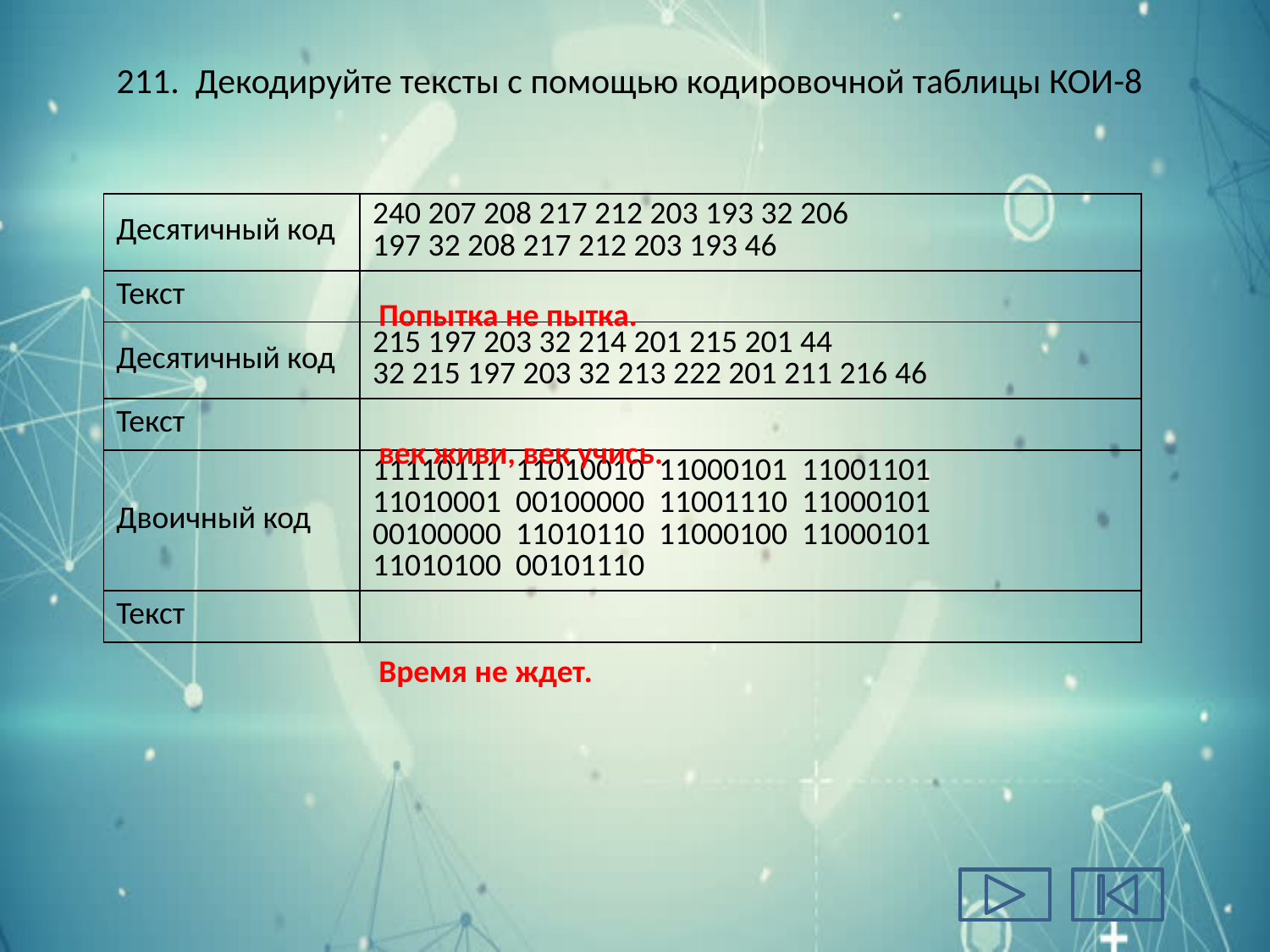

# 211.  Декодируйте тексты с помощью кодировочной таблицы КОИ-8
| Десятичный код | 240 207 208 217 212 203 193 32 206 197 32 208 217 212 203 193 46 |
| --- | --- |
| Текст |  |
| Десятичный код | 215 197 203 32 214 201 215 201 44 32 215 197 203 32 213 222 201 211 216 46 |
| Текст |  |
| Двоичный код | 11110111 11010010 11000101 11001101 11010001 00100000 11001110 11000101 00100000 11010110 11000100 11000101 11010100 00101110 |
| Текст |  |
Попытка не пытка.

век живи, век учись.
Время не ждет.